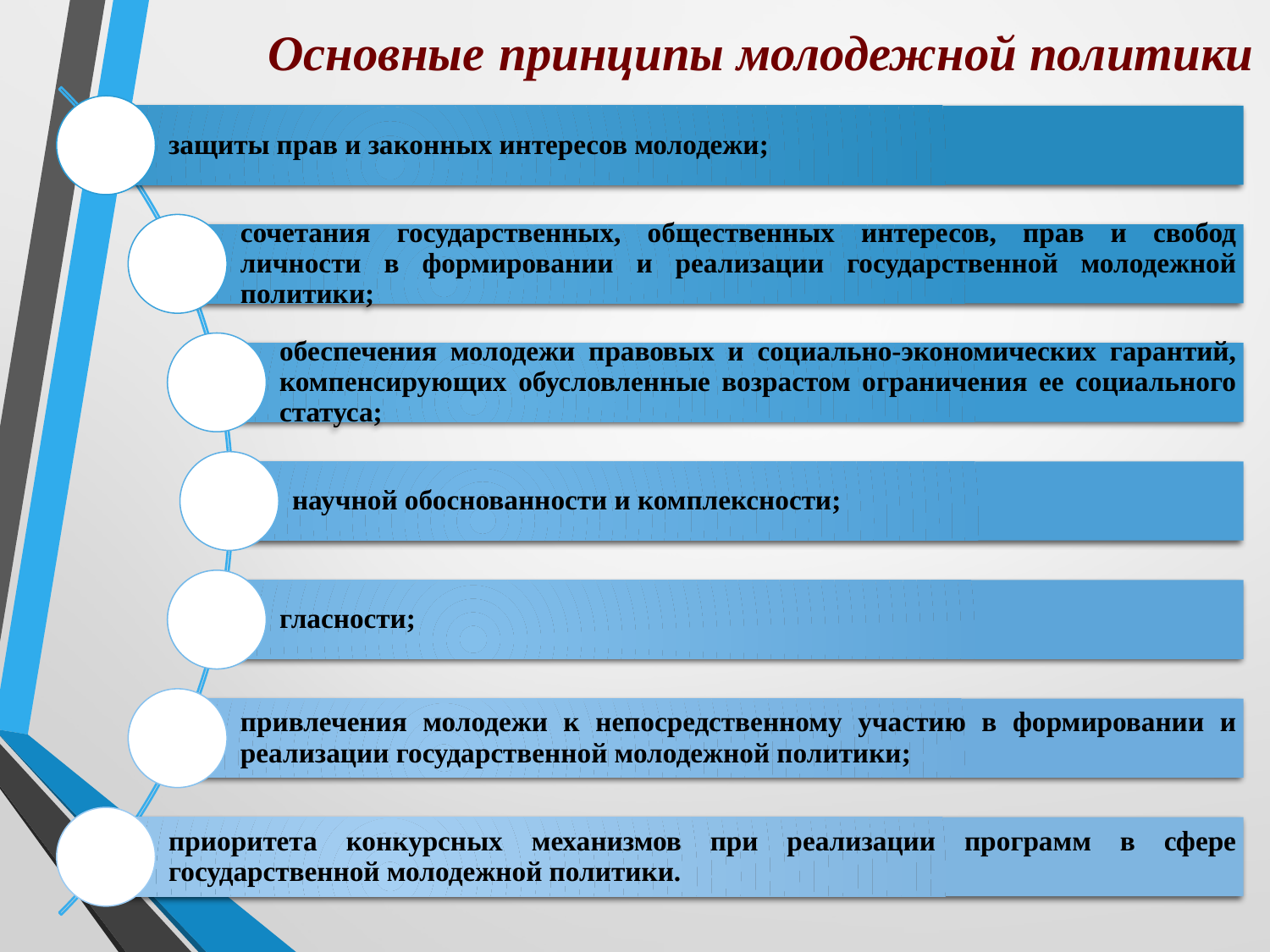

# Основные принципы молодежной политики
защиты прав и законных интересов молодежи;
сочетания государственных, общественных интересов, прав и свобод личности в формировании и реализации государственной молодежной политики;
обеспечения молодежи правовых и социально-экономических гарантий, компенсирующих обусловленные возрастом ограничения ее социального статуса;
научной обоснованности и комплексности;
гласности;
привлечения молодежи к непосредственному участию в формировании и реализации государственной молодежной политики;
приоритета конкурсных механизмов при реализации программ в сфере государственной молодежной политики.